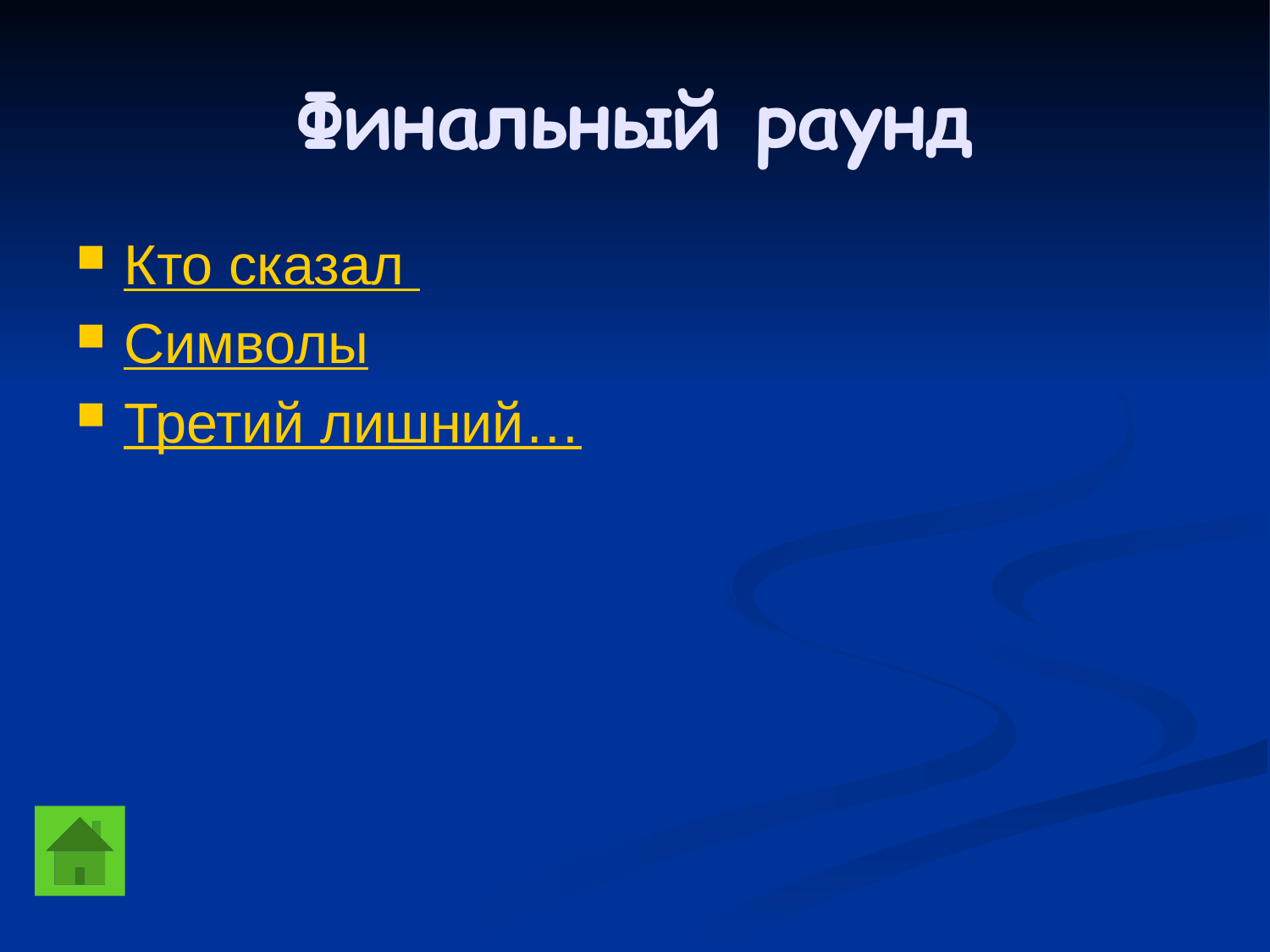

Финальный раунд
Кто сказал
Символы
Третий лишний…